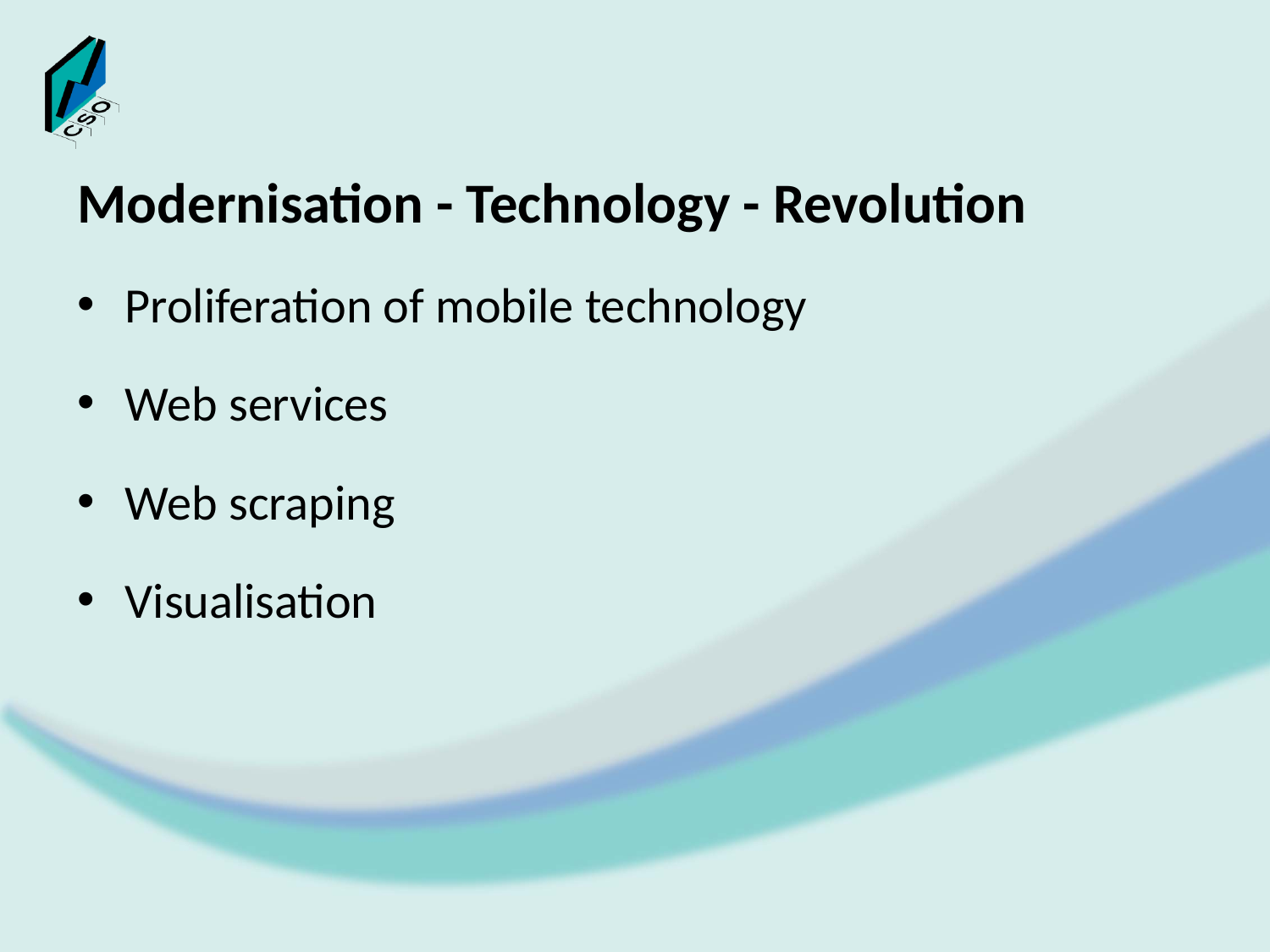

#
Modernisation - Technology - Revolution
Proliferation of mobile technology
Web services
Web scraping
Visualisation